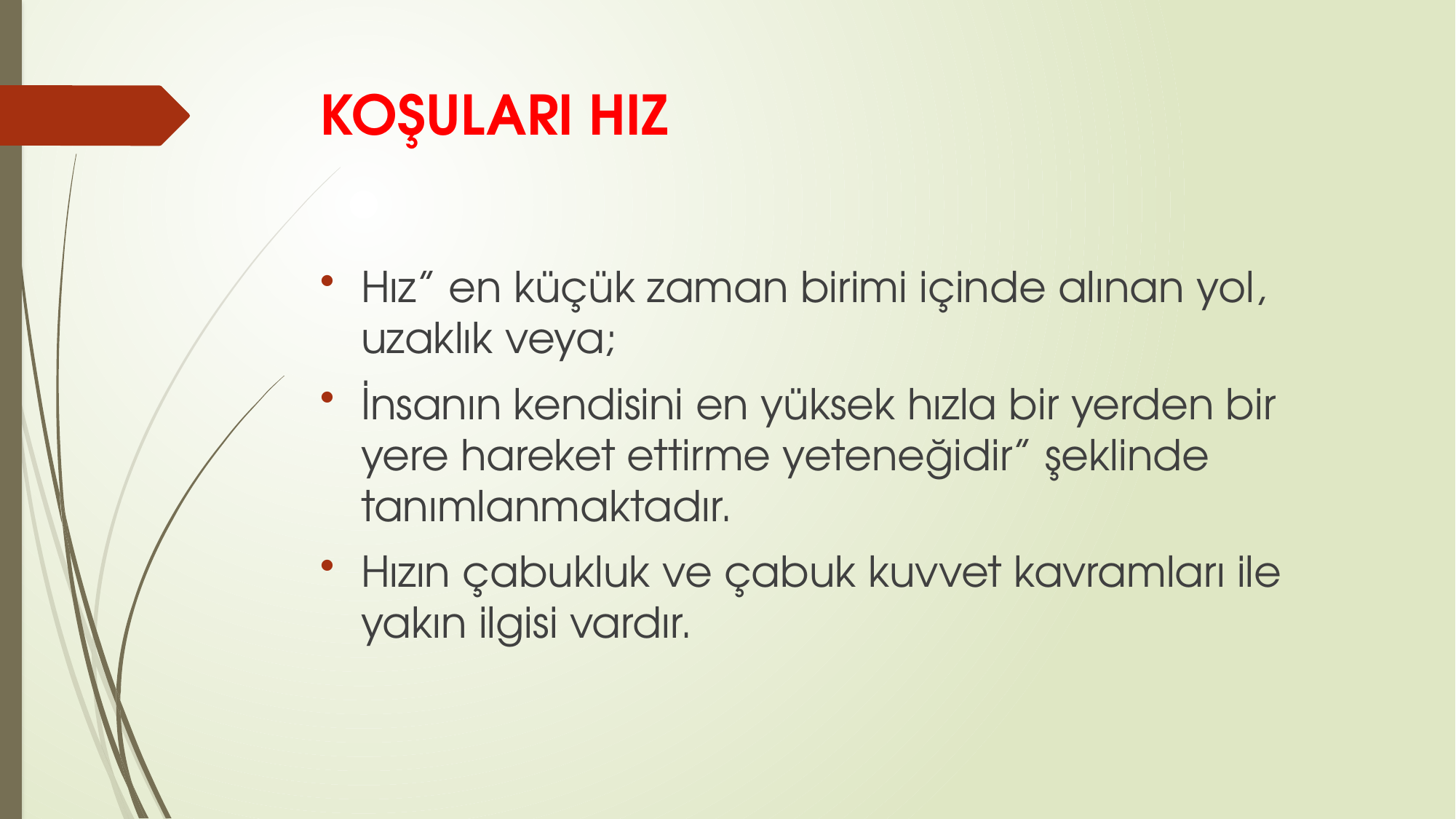

# KOŞULARI HIZ
Hız” en küçük zaman birimi içinde alınan yol, uzaklık veya;
İnsanın kendisini en yüksek hızla bir yerden bir yere hareket ettirme yeteneğidir” şeklinde tanımlanmaktadır.
Hızın çabukluk ve çabuk kuvvet kavramları ile yakın ilgisi vardır.